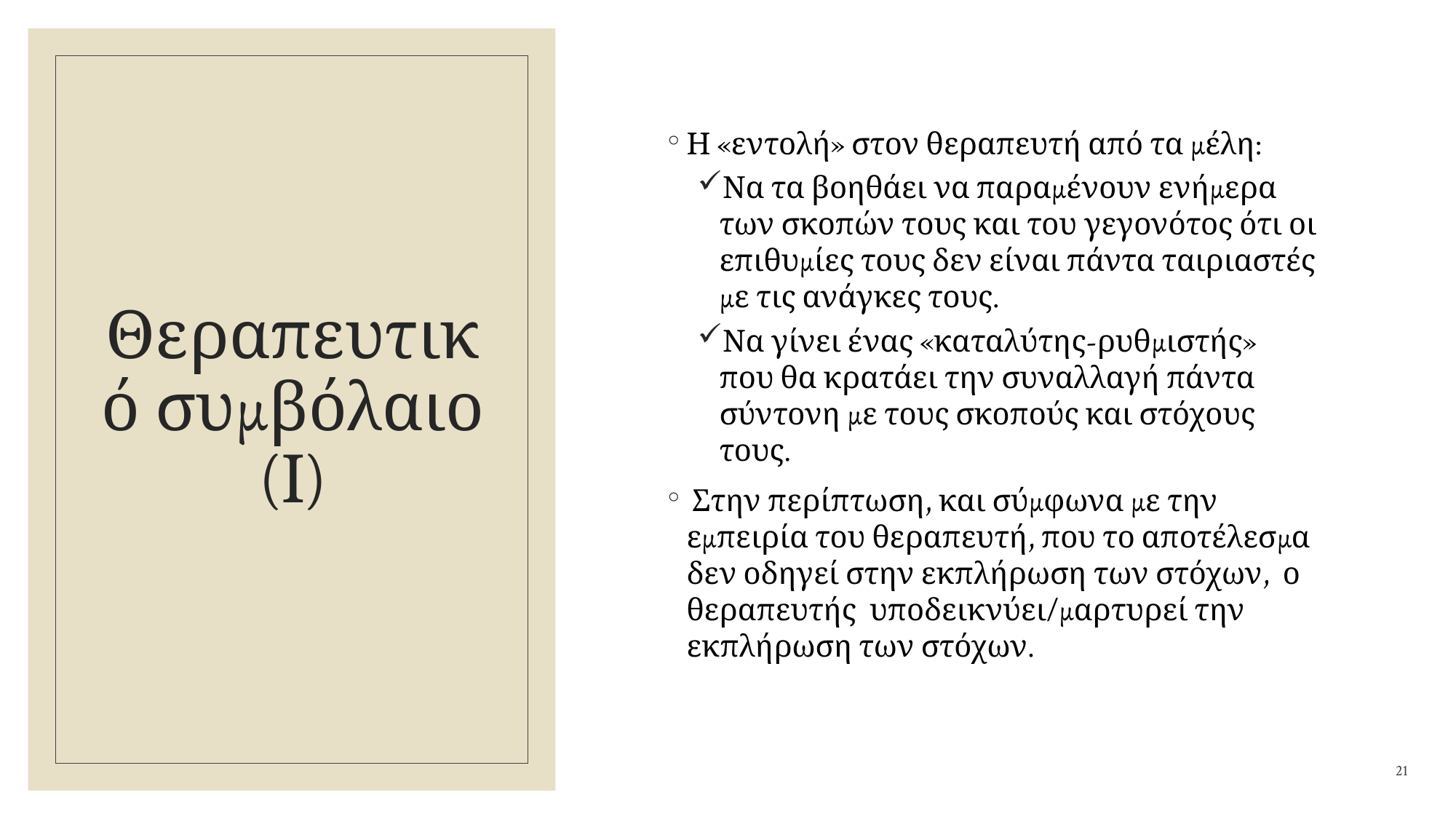

Η «εντολή» στον θεραπευτή από τα μέλη:
Να τα βοηθάει να παραμένουν ενήμερα των σκοπών τους και του γεγονότος ότι οι επιθυμίες τους δεν είναι πάντα ταιριαστές με τις ανάγκες τους.
Να γίνει ένας «καταλύτης-ρυθμιστής»  που θα κρατάει την συναλλαγή πάντα σύντονη με τους σκοπούς και στόχους τους.
 Στην περίπτωση, και σύμφωνα με την εμπειρία του θεραπευτή, που το αποτέλεσμα δεν οδηγεί στην εκπλήρωση των στόχων,  ο θεραπευτής  υποδεικνύει/μαρτυρεί την εκπλήρωση των στόχων.
# Θεραπευτικό συμβόλαιο (Ι)
21